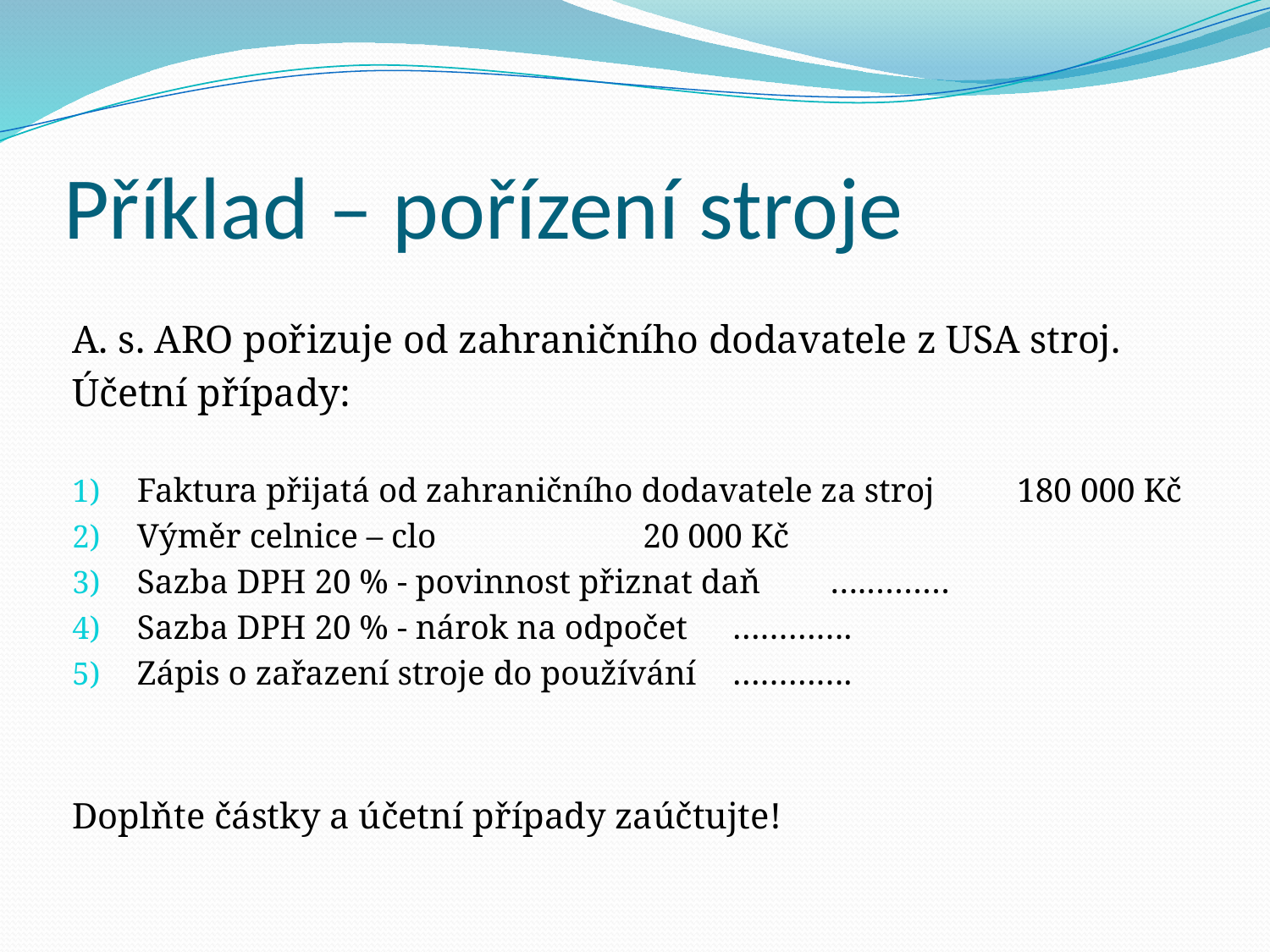

# Příklad – pořízení stroje

A. s. ARO pořizuje od zahraničního dodavatele z USA stroj.
Účetní případy:

Faktura přijatá od zahraničního dodavatele za stroj 	180 000 Kč
Výměr celnice – clo 				       	  20 000 Kč
Sazba DPH 20 % - povinnost přiznat daň 		 ….………
Sazba DPH 20 % - nárok na odpočet			 ………….
Zápis o zařazení stroje do používání 			 ………….

Doplňte částky a účetní případy zaúčtujte!